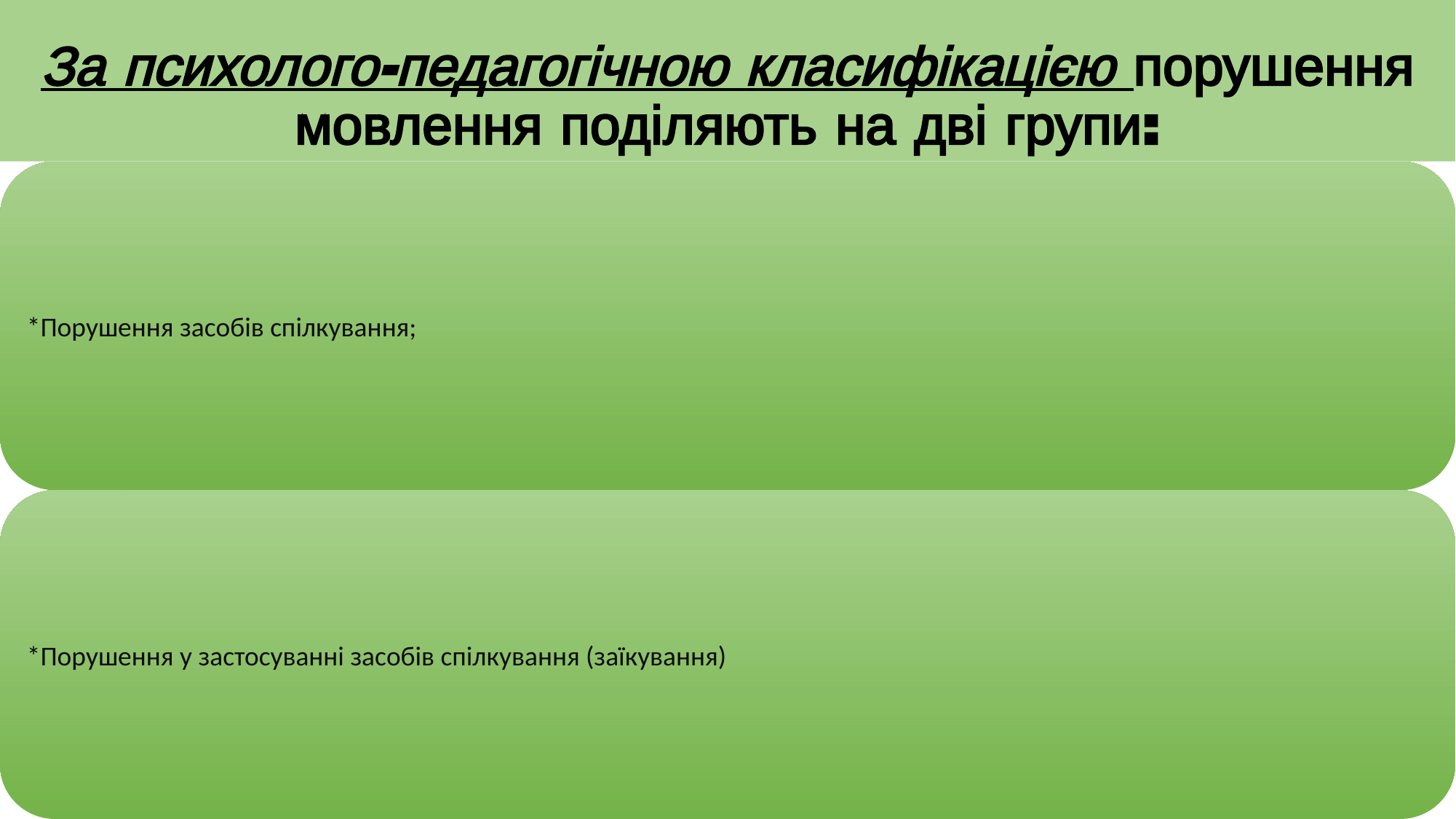

# За психолого-педагогічною класифікацією порушення мовлення поділяють на дві групи:
*Порушення засобів спілкування;
*Порушення у застосуванні засобів спілкування (заїкування)